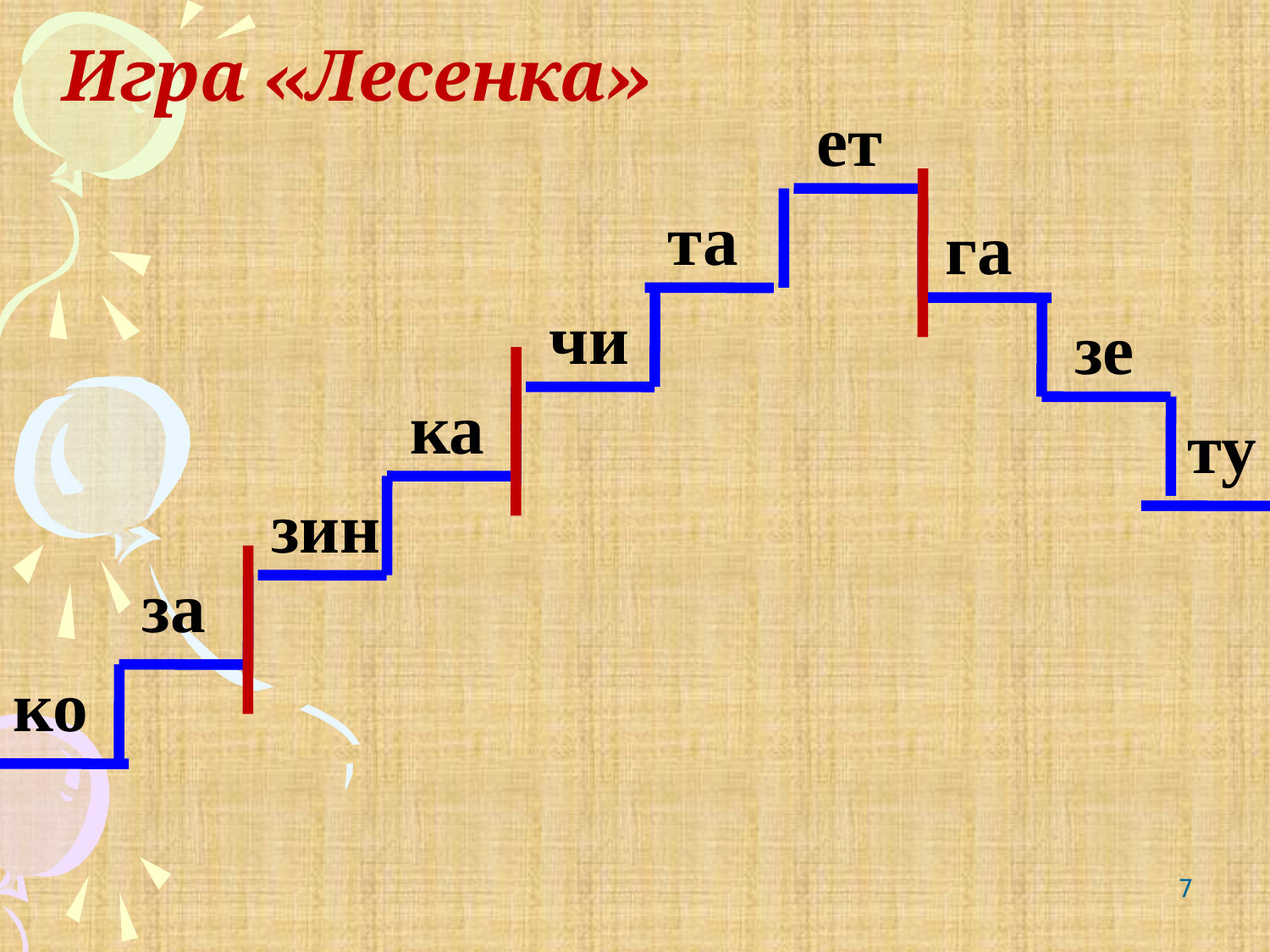

Игра «Лесенка»
ет
та
га
чи
зе
ка
ту
зин
за
ко
7